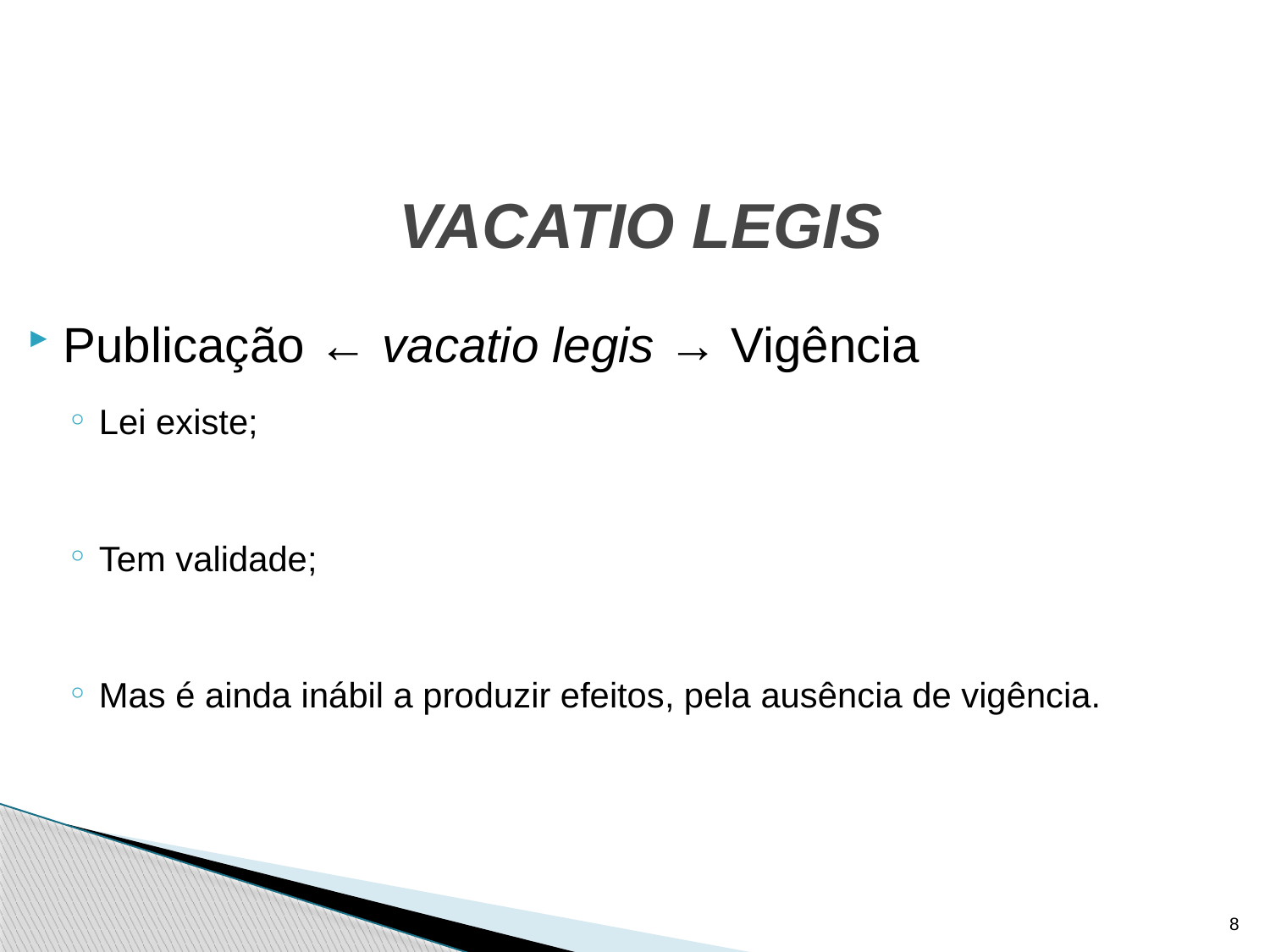

# VACATIO LEGIS
Publicação ← vacatio legis → Vigência
Lei existe;

Tem validade;

Mas é ainda inábil a produzir efeitos, pela ausência de vigência.

8